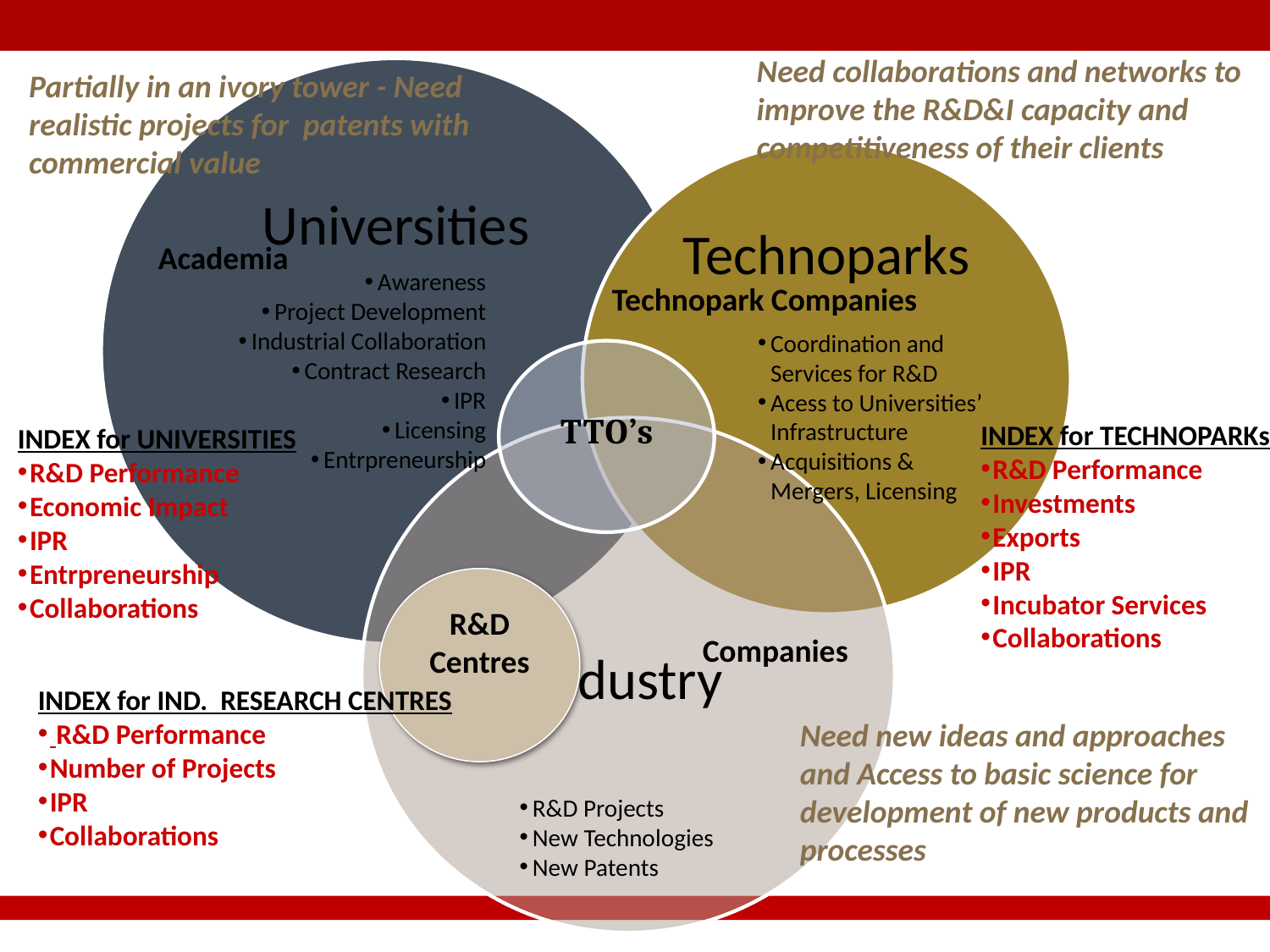

Need collaborations and networks to improve the R&D&I capacity and competitiveness of their clients

Universities

Partially in an ivory tower - Need realistic projects for  patents with commercial value
Technoparks

Academia
Awareness
Project Development
Industrial Collaboration
Contract Research
IPR
Licensing
Entrpreneurship
Technopark Companies
Coordination and Services for R&D
Acess to Universities’ Infrastructure
Acquisitions & Mergers, Licensing

TTO’s

INDEX for TECHNOPARKs
R&D Performance
Investments
Exports
IPR
Incubator Services
Collaborations
INDEX for UNIVERSITIES
R&D Performance
Economic Impact
IPR
Entrpreneurship
Collaborations

Industry

R&D Centres

Companies
INDEX for IND.  RESEARCH CENTRES
 R&D Performance
Number of Projects
IPR
Collaborations
Need new ideas and approaches and Access to basic science for development of new products and processes
R&D Projects
New Technologies
New Patents